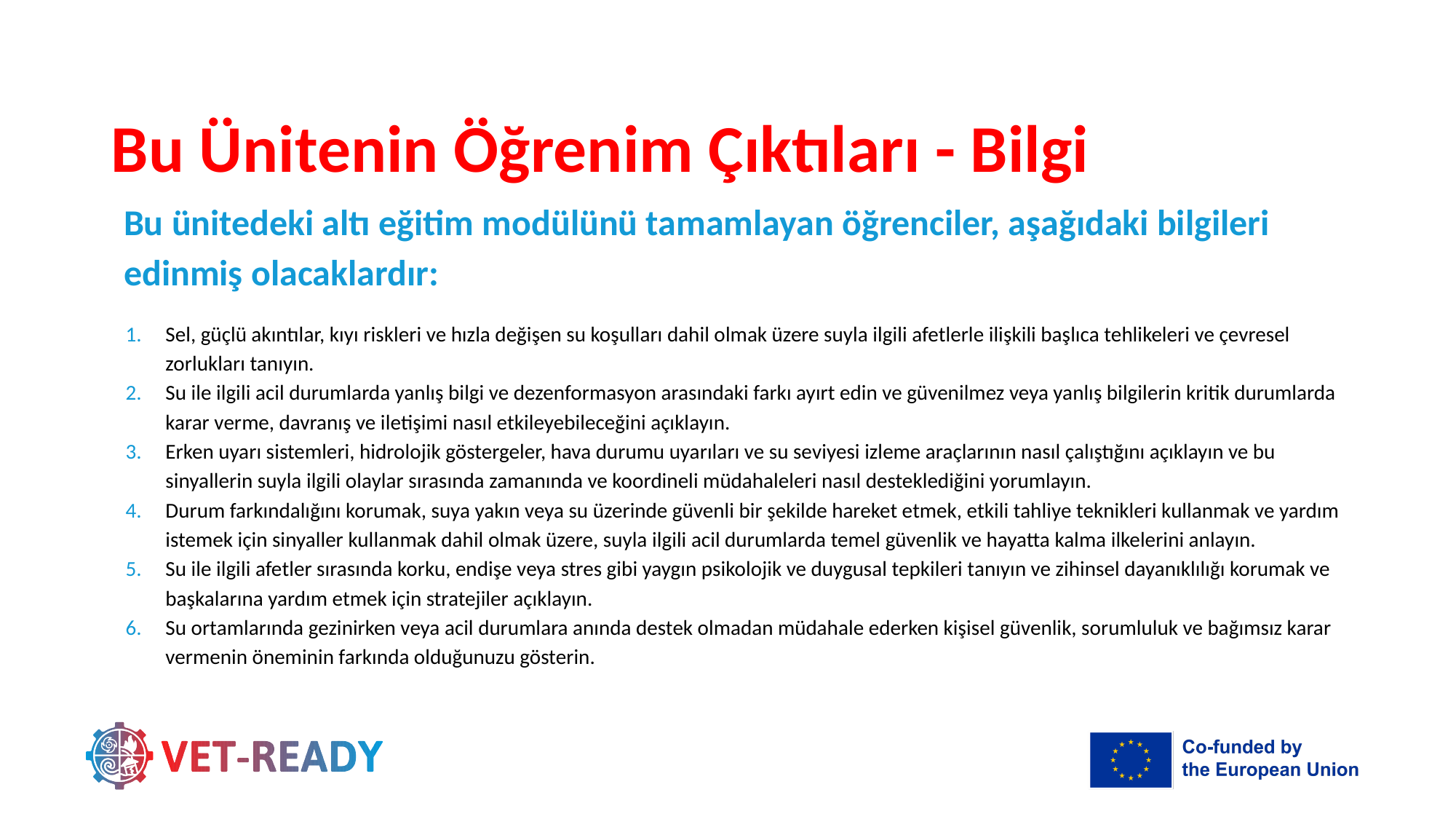

# Bu Ünitenin Öğrenim Çıktıları - Bilgi
Bu ünitedeki altı eğitim modülünü tamamlayan öğrenciler, aşağıdaki bilgileri edinmiş olacaklardır:
Sel, güçlü akıntılar, kıyı riskleri ve hızla değişen su koşulları dahil olmak üzere suyla ilgili afetlerle ilişkili başlıca tehlikeleri ve çevresel zorlukları tanıyın.
Su ile ilgili acil durumlarda yanlış bilgi ve dezenformasyon arasındaki farkı ayırt edin ve güvenilmez veya yanlış bilgilerin kritik durumlarda karar verme, davranış ve iletişimi nasıl etkileyebileceğini açıklayın.
Erken uyarı sistemleri, hidrolojik göstergeler, hava durumu uyarıları ve su seviyesi izleme araçlarının nasıl çalıştığını açıklayın ve bu sinyallerin suyla ilgili olaylar sırasında zamanında ve koordineli müdahaleleri nasıl desteklediğini yorumlayın.
Durum farkındalığını korumak, suya yakın veya su üzerinde güvenli bir şekilde hareket etmek, etkili tahliye teknikleri kullanmak ve yardım istemek için sinyaller kullanmak dahil olmak üzere, suyla ilgili acil durumlarda temel güvenlik ve hayatta kalma ilkelerini anlayın.
Su ile ilgili afetler sırasında korku, endişe veya stres gibi yaygın psikolojik ve duygusal tepkileri tanıyın ve zihinsel dayanıklılığı korumak ve başkalarına yardım etmek için stratejiler açıklayın.
Su ortamlarında gezinirken veya acil durumlara anında destek olmadan müdahale ederken kişisel güvenlik, sorumluluk ve bağımsız karar vermenin öneminin farkında olduğunuzu gösterin.